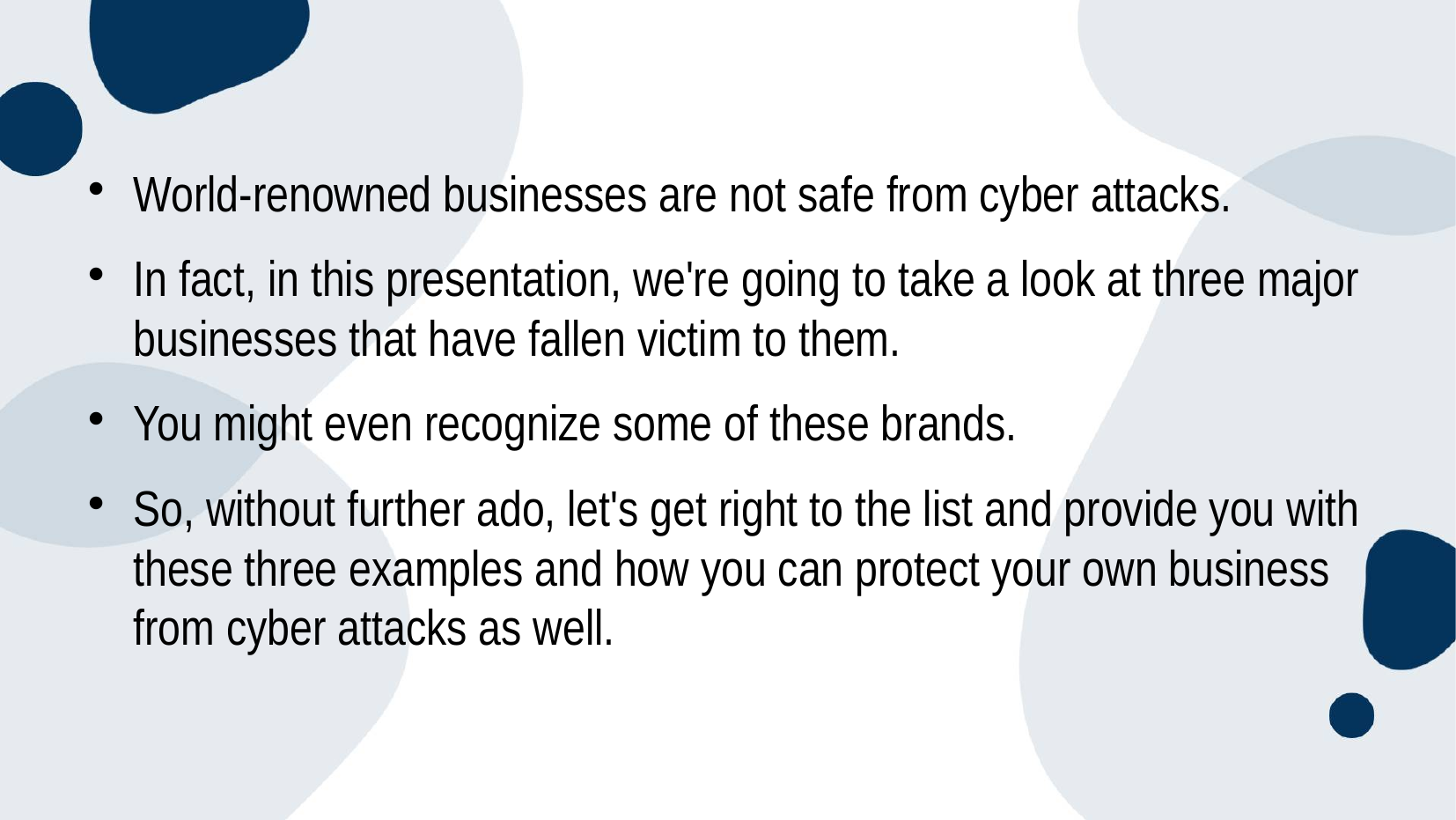

#
World-renowned businesses are not safe from cyber attacks.
In fact, in this presentation, we're going to take a look at three major businesses that have fallen victim to them.
You might even recognize some of these brands.
So, without further ado, let's get right to the list and provide you with these three examples and how you can protect your own business from cyber attacks as well.